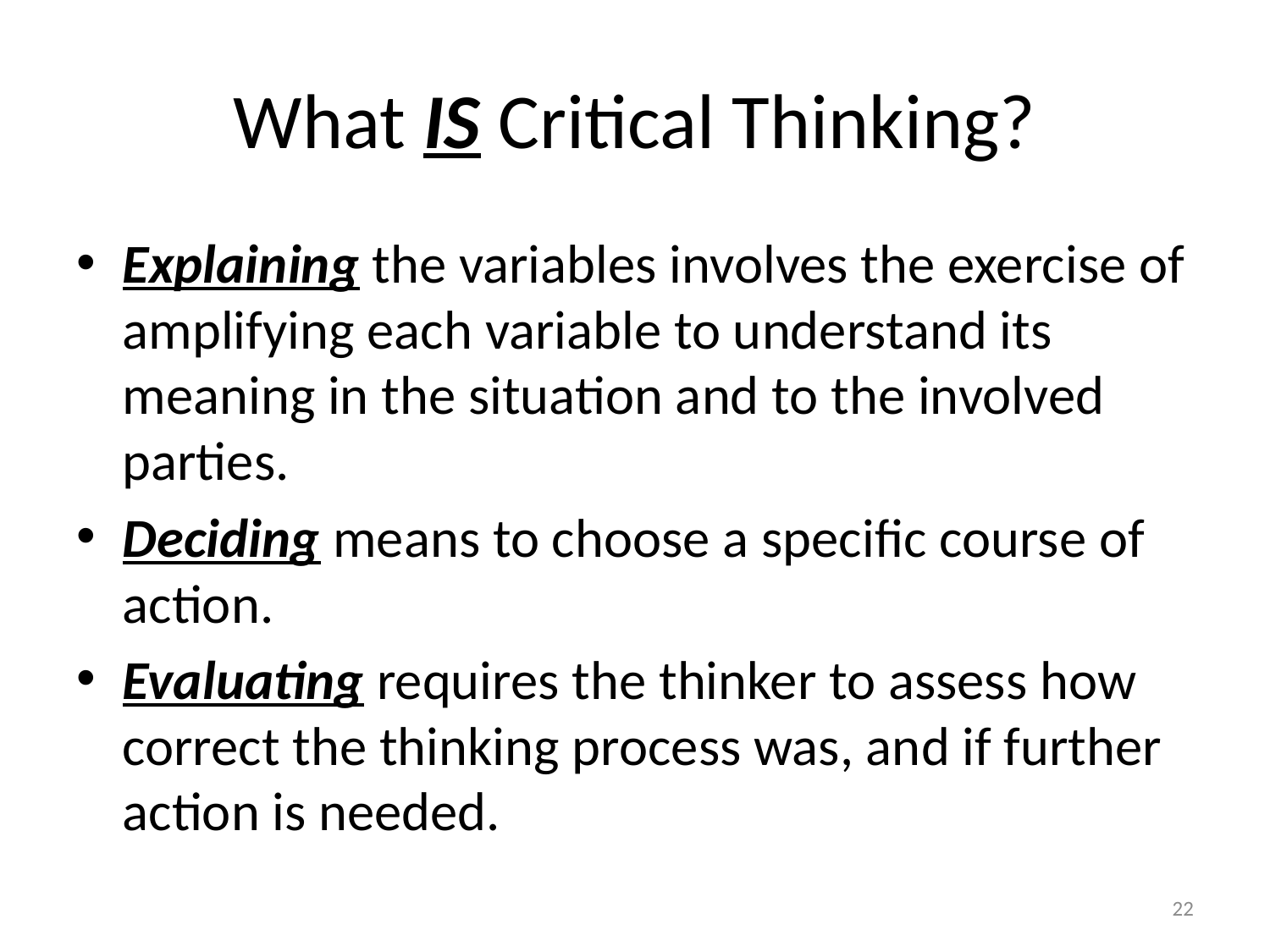

# What IS Critical Thinking?
Explaining the variables involves the exercise of amplifying each variable to understand its meaning in the situation and to the involved parties.
Deciding means to choose a specific course of action.
Evaluating requires the thinker to assess how correct the thinking process was, and if further action is needed.
22